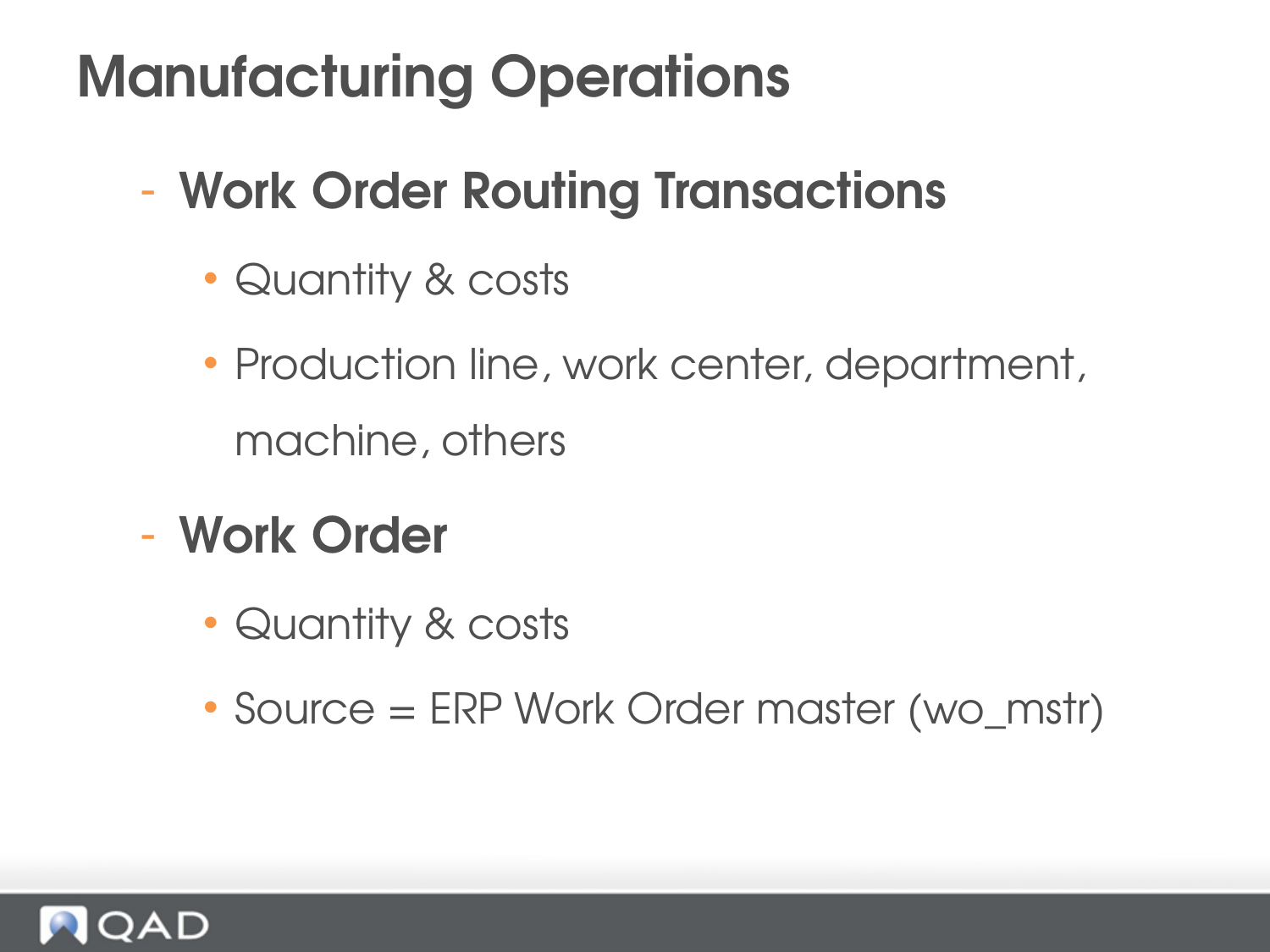

# Manufacturing Operations
Work Order Routing Transactions
Quantity & costs
Production line, work center, department, machine, others
Work Order
Quantity & costs
Source = ERP Work Order master (wo_mstr)